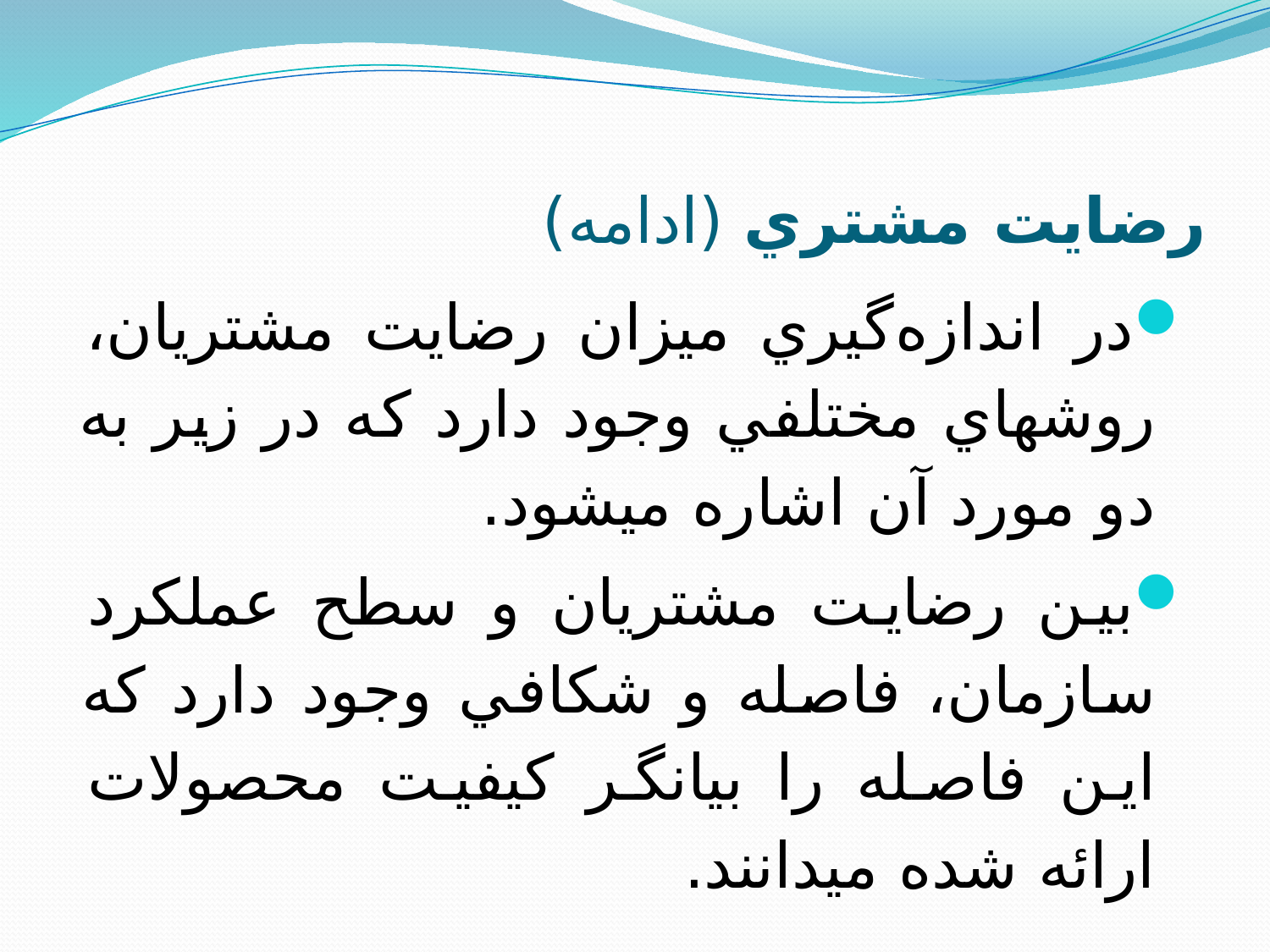

# رضايت مشتري (ادامه)
در اندازه‌گيري ميزان رضايت مشتريان، روش‏هاي مختلفي وجود دارد که در زير به دو مورد آن اشاره مي‏شود.
بين رضايت مشتريان و سطح عملکرد سازمان، فاصله و شکافي وجود دارد که اين فاصله را بيانگر کيفيت محصولات ارائه شده مي‏دانند.